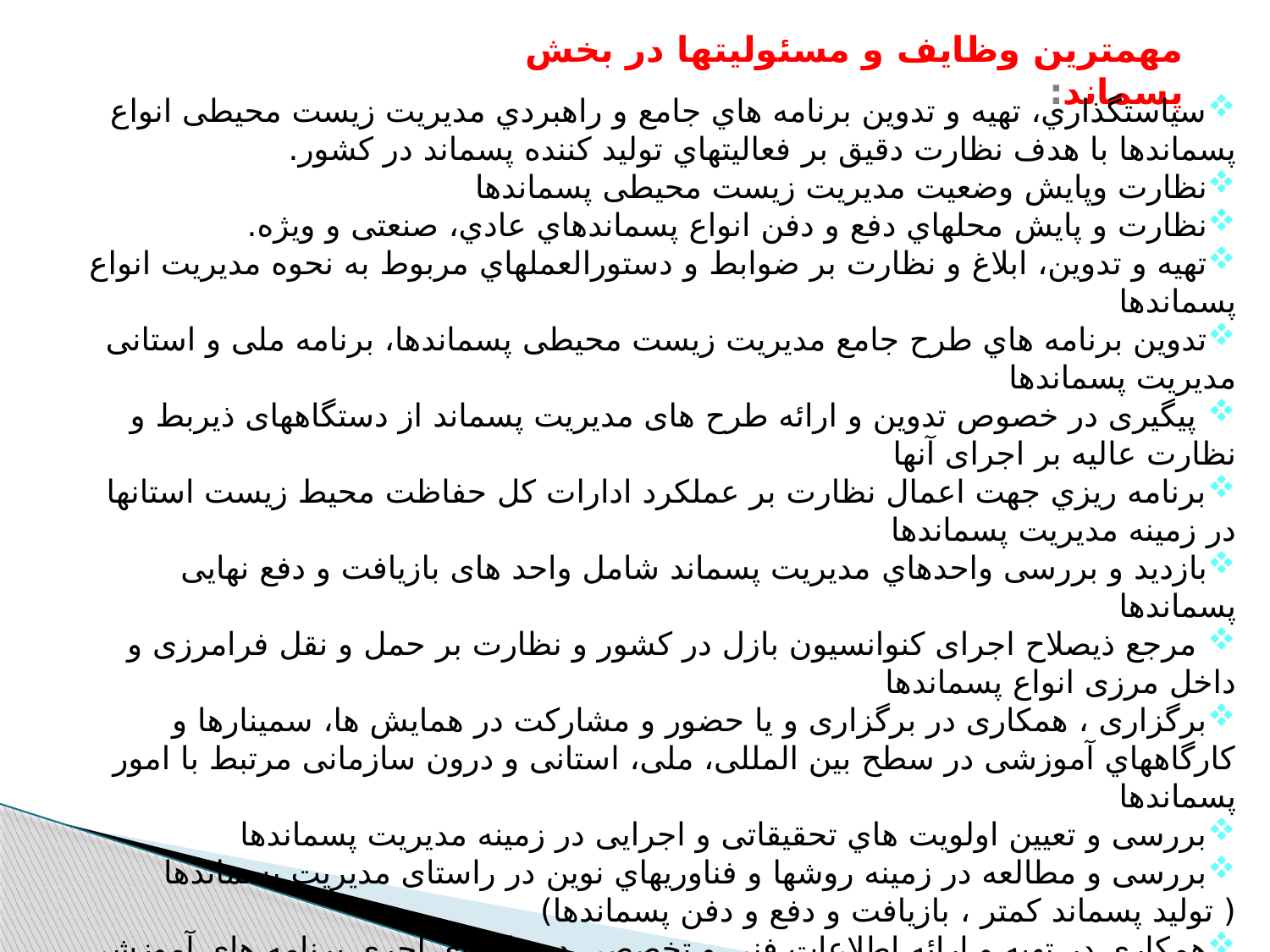

مهمترین وظایف و مسئولیتها در بخش پسماند:
سیاستگذاري، تهیه و تدوین برنامه هاي جامع و راهبردي مدیریت زیست محیطی انواع پسماندها با هدف نظارت دقیق بر فعالیتهاي تولید کننده پسماند در کشور.
نظارت وپایش وضعیت مدیریت زیست محیطی پسماندها
نظارت و پایش محلهاي دفع و دفن انواع پسماندهاي عادي، صنعتی و ویژه.
تهیه و تدوین، ابلاغ و نظارت بر ضوابط و دستورالعملهاي مربوط به نحوه مدیریت انواع پسماندها
تدوین برنامه هاي طرح جامع مدیریت زیست محیطی پسماندها، برنامه ملی و استانی مدیریت پسماندها
 پیگیری در خصوص تدوین و ارائه طرح های مدیریت پسماند از دستگاههای ذیربط و نظارت عالیه بر اجرای آنها
برنامه ریزي جهت اعمال نظارت بر عملکرد ادارات کل حفاظت محیط زیست استانها در زمینه مدیریت پسماندها
بازدید و بررسی واحدهاي مدیریت پسماند شامل واحد های بازیافت و دفع نهایی پسماندها
 مرجع ذیصلاح اجرای کنوانسیون بازل در کشور و نظارت بر حمل و نقل فرامرزی و داخل مرزی انواع پسماندها
برگزاری ، همکاری در برگزاری و یا حضور و مشارکت در همایش ها، سمینارها و کارگاههاي آموزشی در سطح بین المللی، ملی، استانی و درون سازمانی مرتبط با امور پسماندها
بررسی و تعیین اولویت هاي تحقیقاتی و اجرایی در زمینه مدیریت پسماندها
بررسی و مطالعه در زمینه روشها و فناوریهاي نوین در راستای مدیریت پسماندها ( تولید پسماند کمتر ، بازیافت و دفع و دفن پسماندها)
همکاری در تهیه و ارائه اطلاعات فنی و تخصصی در راستاي اجري برنامه هاي آموزشی و آگاهی رسانی سطوح مختلف جامعه و همچنین
همکاری برای تقویت نقش عموم و ارتقاء همکاري هاي عمومی با دستگاههاي مسئول و ناظر در ارتباط با مدیریت مواد شیمیایی خطرناك
همکاری برای ایجاد ساز وکار حقوقی و یا داوطلبانه در راستاي تولید محصولات پاك و استفاده از فنآوري ها ي نوین
نظارت بر حسن اجراي قانون مدیریت پسماندها